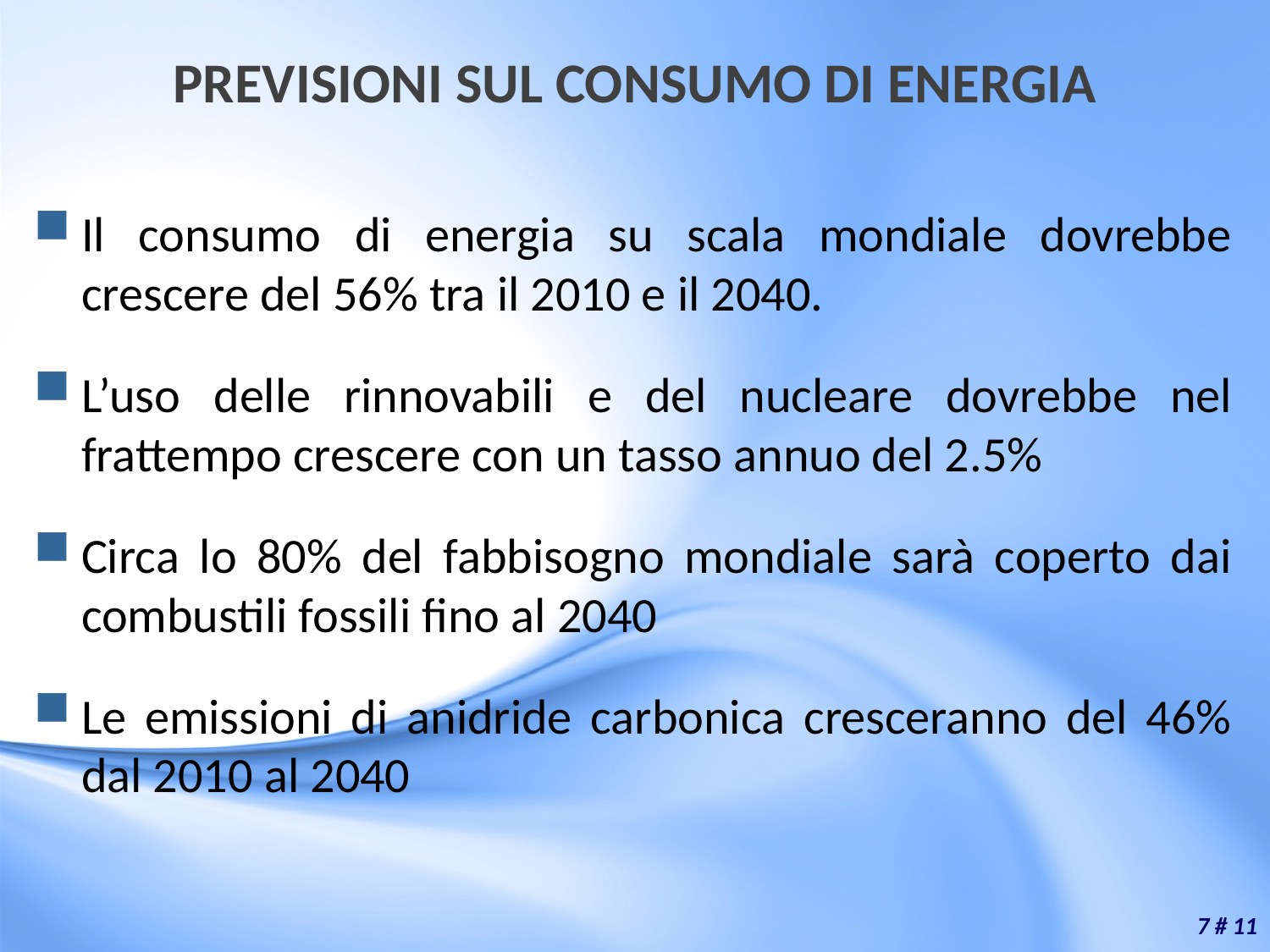

# PREVISIONI SUL CONSUMO DI ENERGIA
Il consumo di energia su scala mondiale dovrebbe crescere del 56% tra il 2010 e il 2040.
L’uso delle rinnovabili e del nucleare dovrebbe nel frattempo crescere con un tasso annuo del 2.5%
Circa lo 80% del fabbisogno mondiale sarà coperto dai combustili fossili fino al 2040
Le emissioni di anidride carbonica cresceranno del 46% dal 2010 al 2040
7 # 11